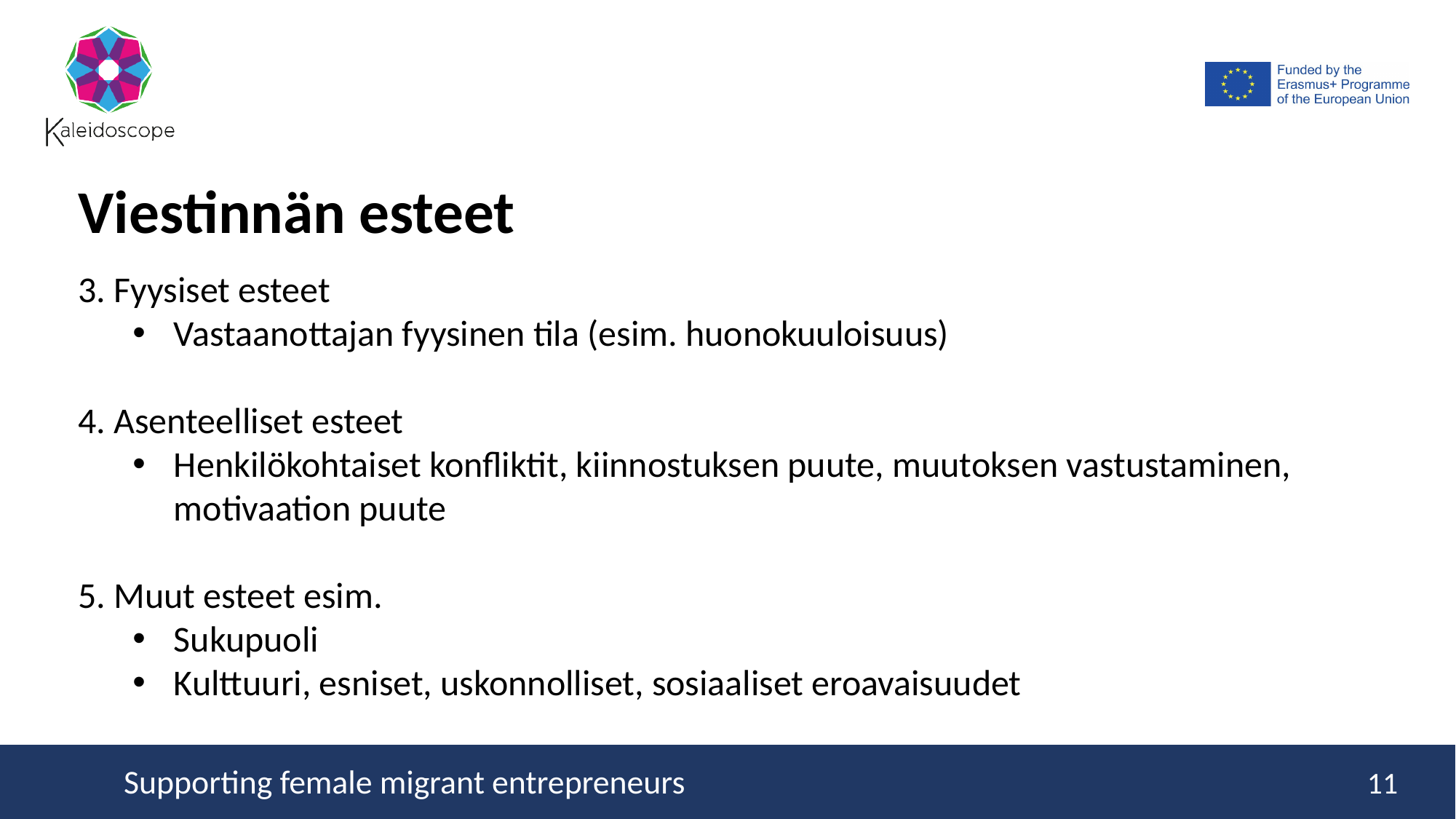

Viestinnän esteet
3. Fyysiset esteet
Vastaanottajan fyysinen tila (esim. huonokuuloisuus)

4. Asenteelliset esteet
Henkilökohtaiset konfliktit, kiinnostuksen puute, muutoksen vastustaminen, motivaation puute

5. Muut esteet esim.
Sukupuoli
Kulttuuri, esniset, uskonnolliset, sosiaaliset eroavaisuudet

11